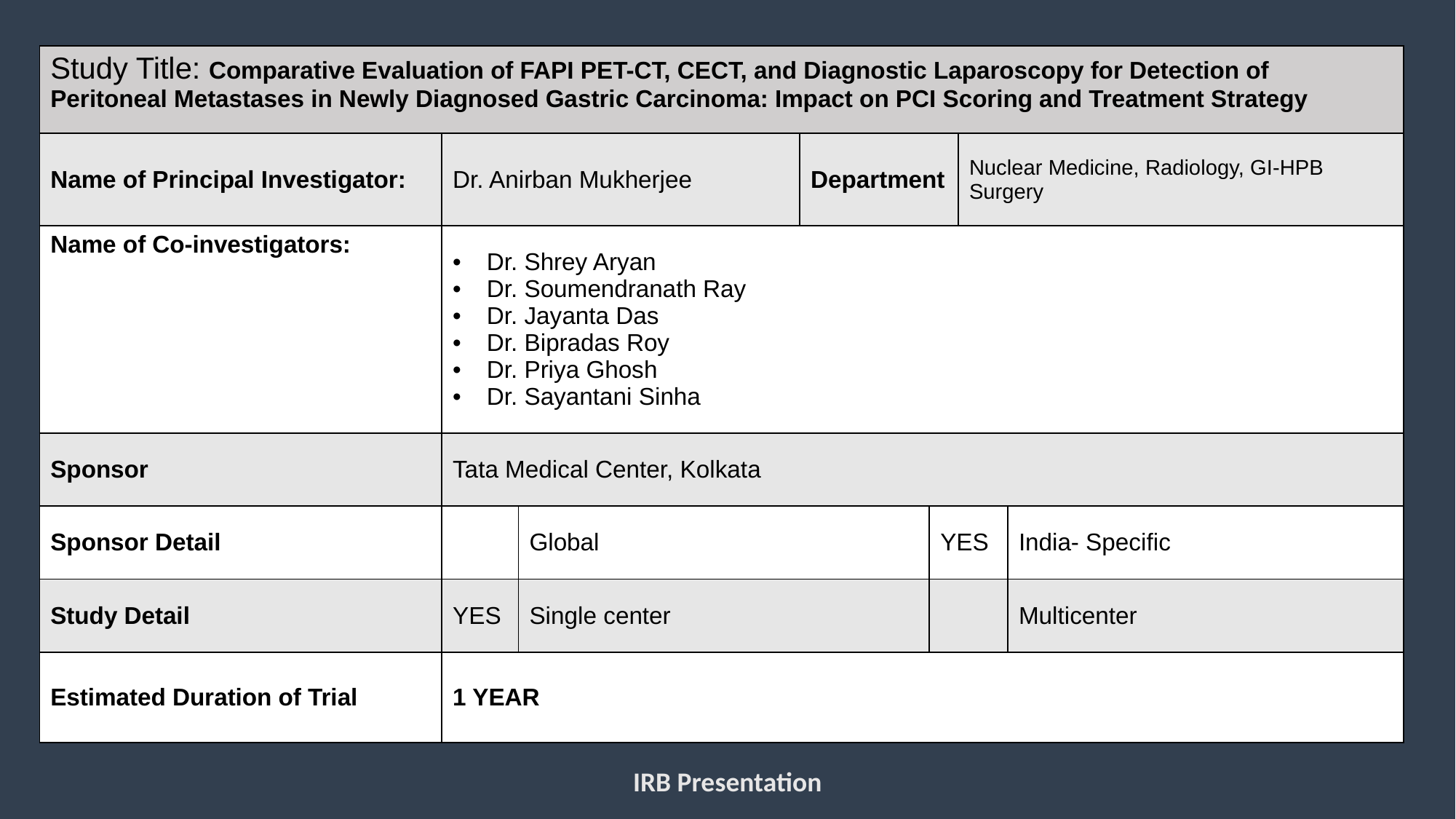

| Study Title: Comparative Evaluation of FAPI PET-CT, CECT, and Diagnostic Laparoscopy for Detection of Peritoneal Metastases in Newly Diagnosed Gastric Carcinoma: Impact on PCI Scoring and Treatment Strategy |  |  |  |  |  |  |
| --- | --- | --- | --- | --- | --- | --- |
| Name of Principal Investigator: | Dr. Anirban Mukherjee |  | Department |  | Nuclear Medicine, Radiology, GI-HPB Surgery |  |
| Name of Co-investigators: | Dr. Shrey Aryan Dr. Soumendranath Ray Dr. Jayanta Das Dr. Bipradas Roy Dr. Priya Ghosh Dr. Sayantani Sinha |  |  |  |  |  |
| Sponsor | Tata Medical Center, Kolkata |  |  |  |  |  |
| Sponsor Detail |  | Global |  | YES |  | India- Specific |
| Study Detail | YES | Single center |  |  |  | Multicenter |
| Estimated Duration of Trial | 1 YEAR |  |  |  |  |  |